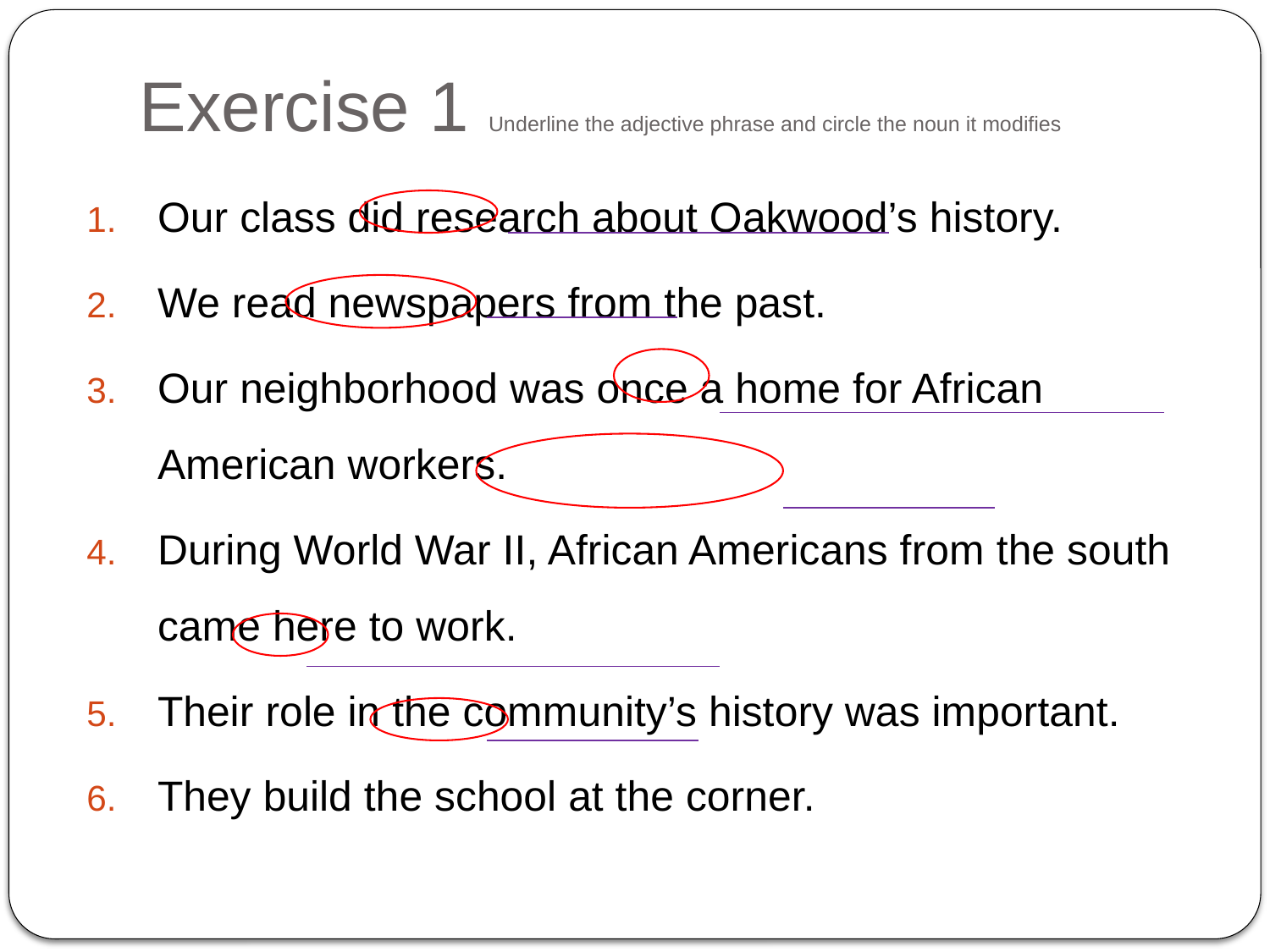

# Exercise 1 Underline the adjective phrase and circle the noun it modifies
Our class did research about Oakwood’s history.
We read newspapers from the past.
Our neighborhood was once a home for African American workers.
During World War II, African Americans from the south came here to work.
Their role in the community’s history was important.
They build the school at the corner.